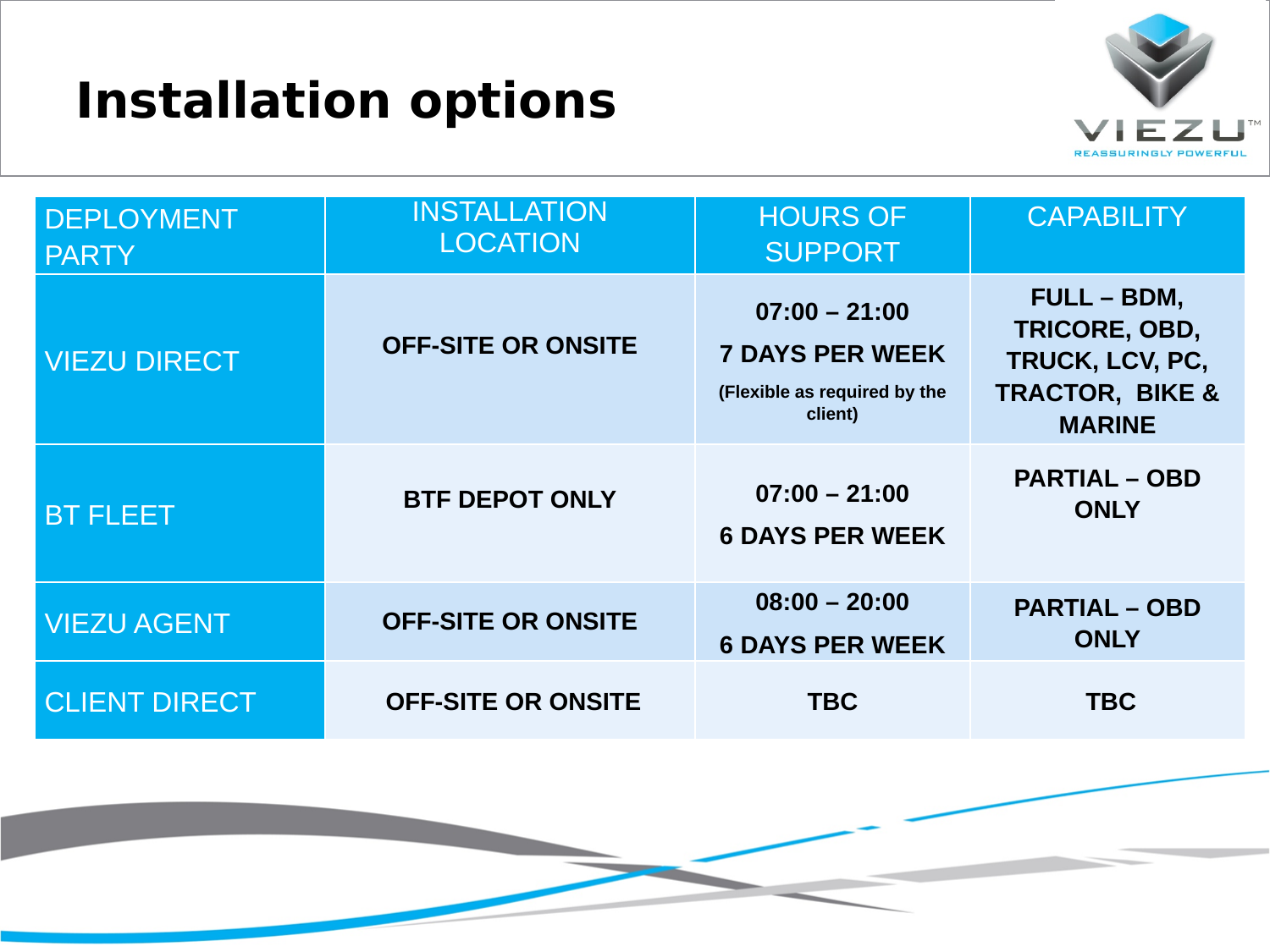

# Installation options
| DEPLOYMENT PARTY | INSTALLATION LOCATION | HOURS OF SUPPORT | CAPABILITY |
| --- | --- | --- | --- |
| VIEZU DIRECT | OFF-SITE OR ONSITE | 07:00 – 21:00 7 DAYS PER WEEK (Flexible as required by the client) | FULL – BDM, TRICORE, OBD, TRUCK, LCV, PC, TRACTOR, BIKE & MARINE |
| BT FLEET | BTF DEPOT ONLY | 07:00 – 21:00 6 DAYS PER WEEK | PARTIAL – OBD ONLY |
| VIEZU AGENT | OFF-SITE OR ONSITE | 08:00 – 20:00 6 DAYS PER WEEK | PARTIAL – OBD ONLY |
| CLIENT DIRECT | OFF-SITE OR ONSITE | TBC | TBC |